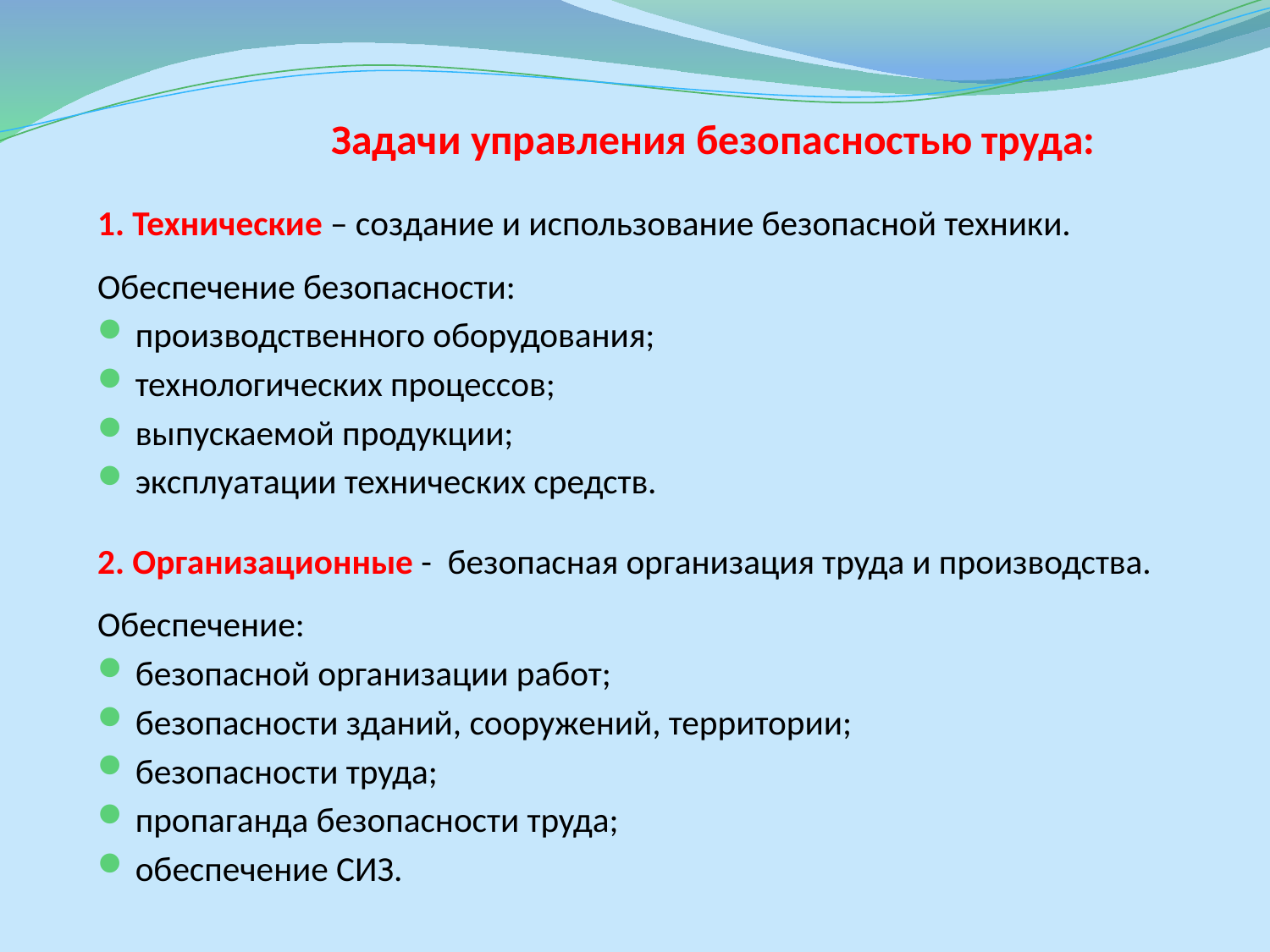

Задачи управления безопасностью труда:
1. Технические – создание и использование безопасной техники. Обеспечение безопасности:
производственного оборудования;
технологических процессов;
выпускаемой продукции;
эксплуатации технических средств.
2. Организационные -  безопасная организация труда и производства. Обеспечение:
безопасной организации работ;
безопасности зданий, сооружений, территории;
безопасности труда;
пропаганда безопасности труда;
обеспечение СИЗ.